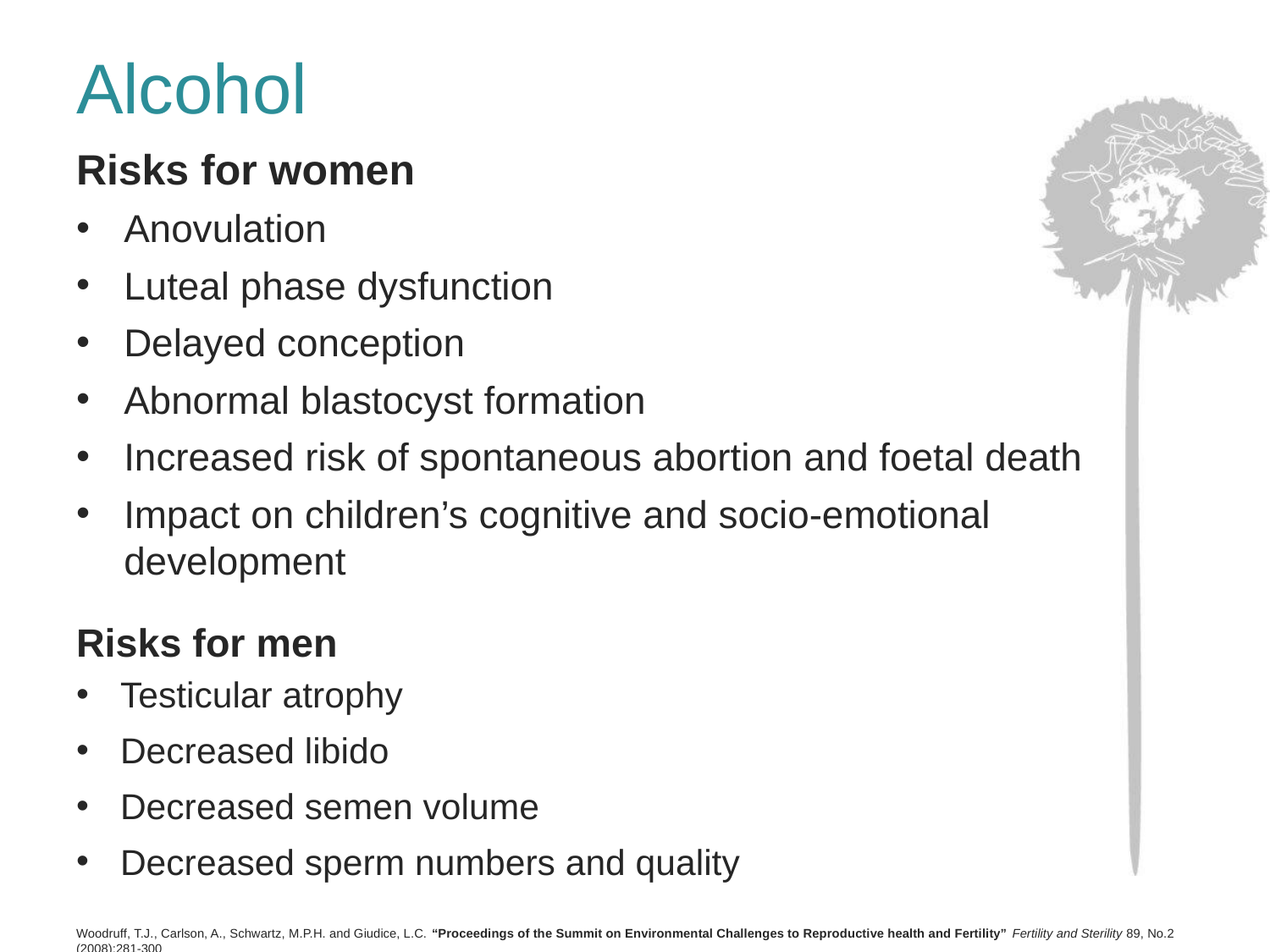

# Alcohol
Risks for women
Anovulation
Luteal phase dysfunction
Delayed conception
Abnormal blastocyst formation
Increased risk of spontaneous abortion and foetal death
Impact on children’s cognitive and socio-emotional development

Risks for men
Testicular atrophy
Decreased libido
Decreased semen volume
Decreased sperm numbers and quality

Woodruff, T.J., Carlson, A., Schwartz, M.P.H. and Giudice, L.C. “Proceedings of the Summit on Environmental Challenges to Reproductive health and Fertility” Fertility and Sterility 89, No.2 (2008):281-300